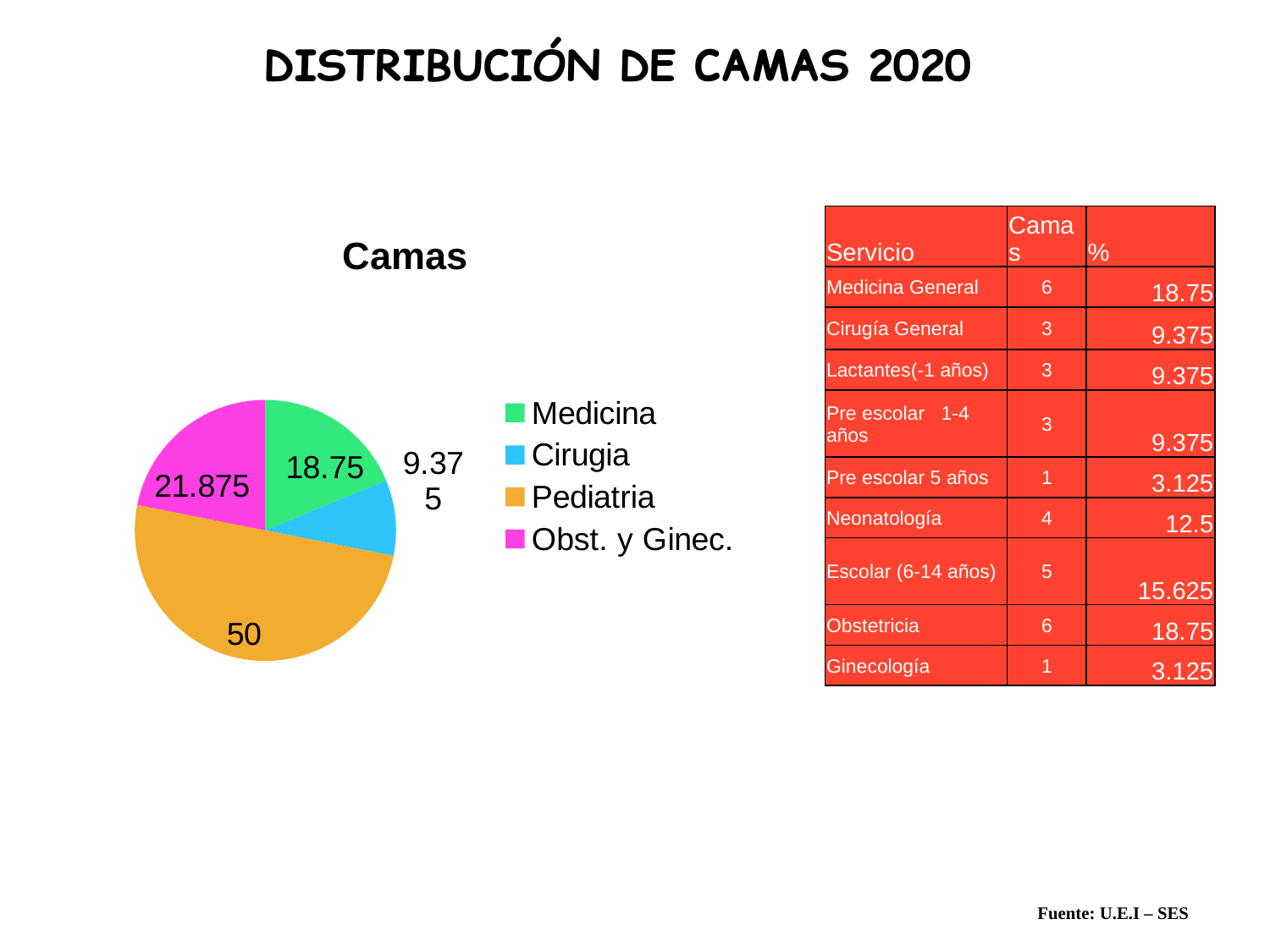

DISTRIBUCIÓN DE CAMAS 2020

### Chart:

| Category | Camas |
|---|---|
| Medicina | 18.75 |
| Cirugia | 9.375 |
| Pediatria | 50.0 |
| Obst. y Ginec. | 21.875 |
| Servicio | Camas | % |
| --- | --- | --- |
| Medicina General | 6 | 18.75 |
| Cirugía General | 3 | 9.375 |
| Lactantes(-1 años) | 3 | 9.375 |
| Pre escolar 1-4 años | 3 | 9.375 |
| Pre escolar 5 años | 1 | 3.125 |
| Neonatología | 4 | 12.5 |
| Escolar (6-14 años) | 5 | 15.625 |
| Obstetricia | 6 | 18.75 |
| Ginecología | 1 | 3.125 |
Fuente: U.E.I – SES